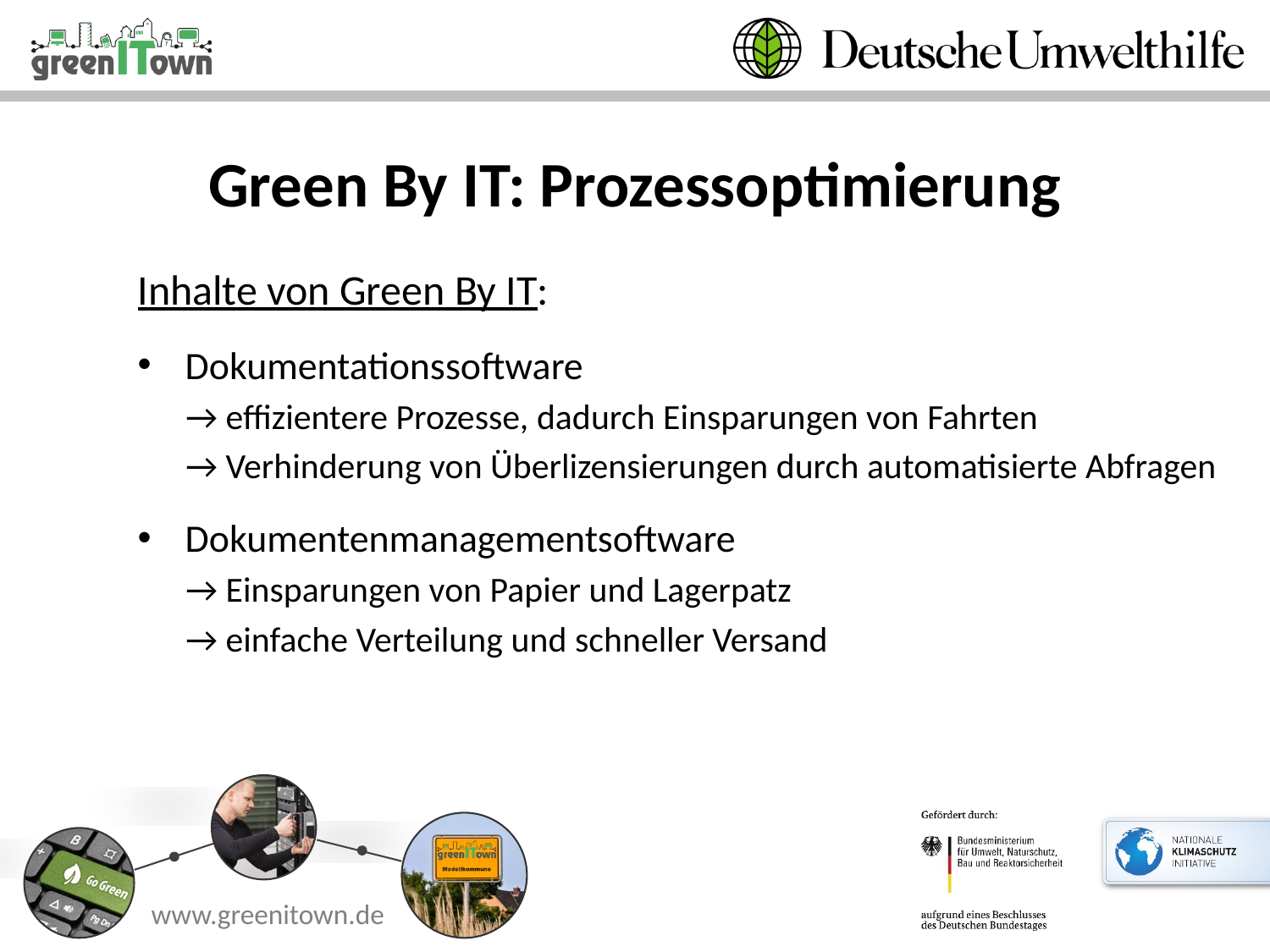

# Green By IT: Prozessoptimierung
Inhalte von Green By IT:

Dokumentationssoftware
      → effizientere Prozesse, dadurch Einsparungen von Fahrten
      → Verhinderung von Überlizensierungen durch automatisierte Abfragen

Dokumentenmanagementsoftware
      → Einsparungen von Papier und Lagerpatz
      → einfache Verteilung und schneller Versand